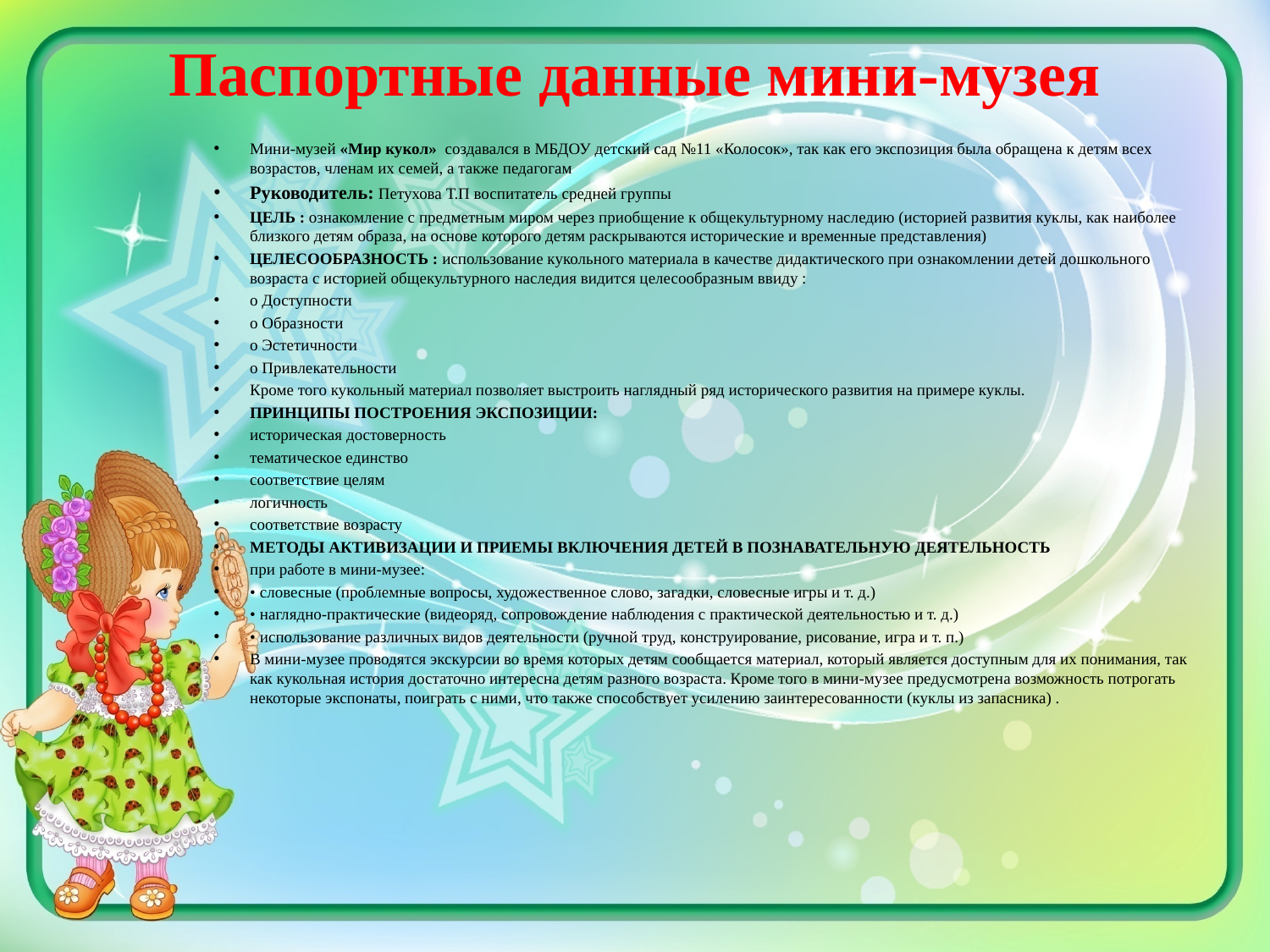

# Паспортные данные мини-музея

Мини-музей «Мир кукол»  создавался в МБДОУ детский сад №11 «Колосок», так как его экспозиция была обращена к детям всех возрастов, членам их семей, а также педагогам
Руководитель: Петухова Т.П воспитатель средней группы
ЦЕЛЬ : ознакомление с предметным миром через приобщение к общекультурному наследию (историей развития куклы, как наиболее близкого детям образа, на основе которого детям раскрываются исторические и временные представления)
ЦЕЛЕСООБРАЗНОСТЬ : использование кукольного материала в качестве дидактического при ознакомлении детей дошкольного возраста с историей общекультурного наследия видится целесообразным ввиду :
o Доступности
o Образности
o Эстетичности
o Привлекательности
Кроме того кукольный материал позволяет выстроить наглядный ряд исторического развития на примере куклы.
ПРИНЦИПЫ ПОСТРОЕНИЯ ЭКСПОЗИЦИИ:
историческая достоверность
тематическое единство
соответствие целям
логичность
соответствие возрасту
МЕТОДЫ АКТИВИЗАЦИИ И ПРИЕМЫ ВКЛЮЧЕНИЯ ДЕТЕЙ В ПОЗНАВАТЕЛЬНУЮ ДЕЯТЕЛЬНОСТЬ
при работе в мини-музее:
• словесные (проблемные вопросы, художественное слово, загадки, словесные игры и т. д.)
• наглядно-практические (видеоряд, сопровождение наблюдения с практической деятельностью и т. д.)
• использование различных видов деятельности (ручной труд, конструирование, рисование, игра и т. п.)
В мини-музее проводятся экскурсии во время которых детям сообщается материал, который является доступным для их понимания, так как кукольная история достаточно интересна детям разного возраста. Кроме того в мини-музее предусмотрена возможность потрогать некоторые экспонаты, поиграть с ними, что также способствует усилению заинтересованности (куклы из запасника) .